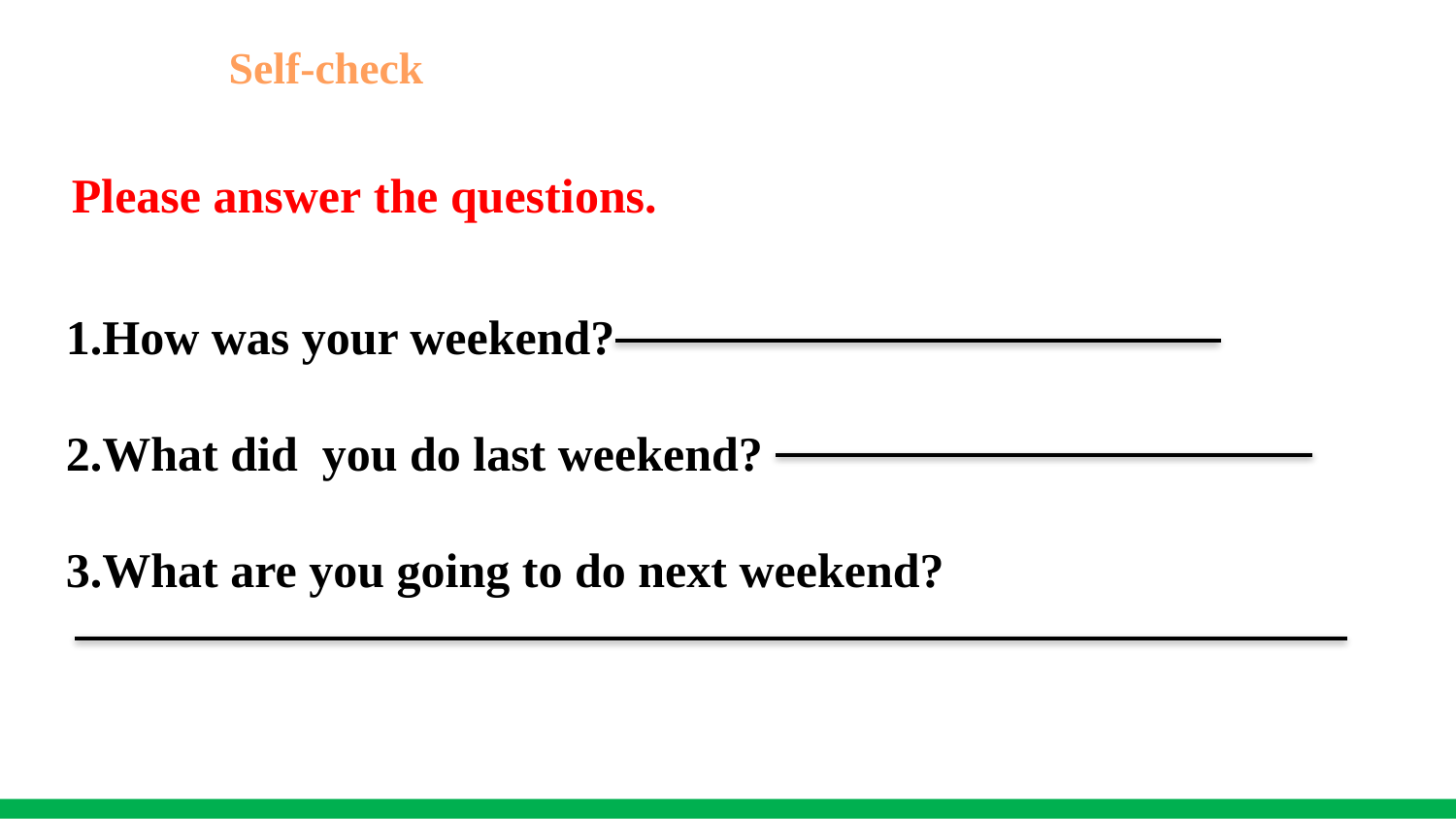

Self-check
Please answer the questions.
1.How was your weekend?
2.What did  you do last weekend?
3.What are you going to do next weekend?